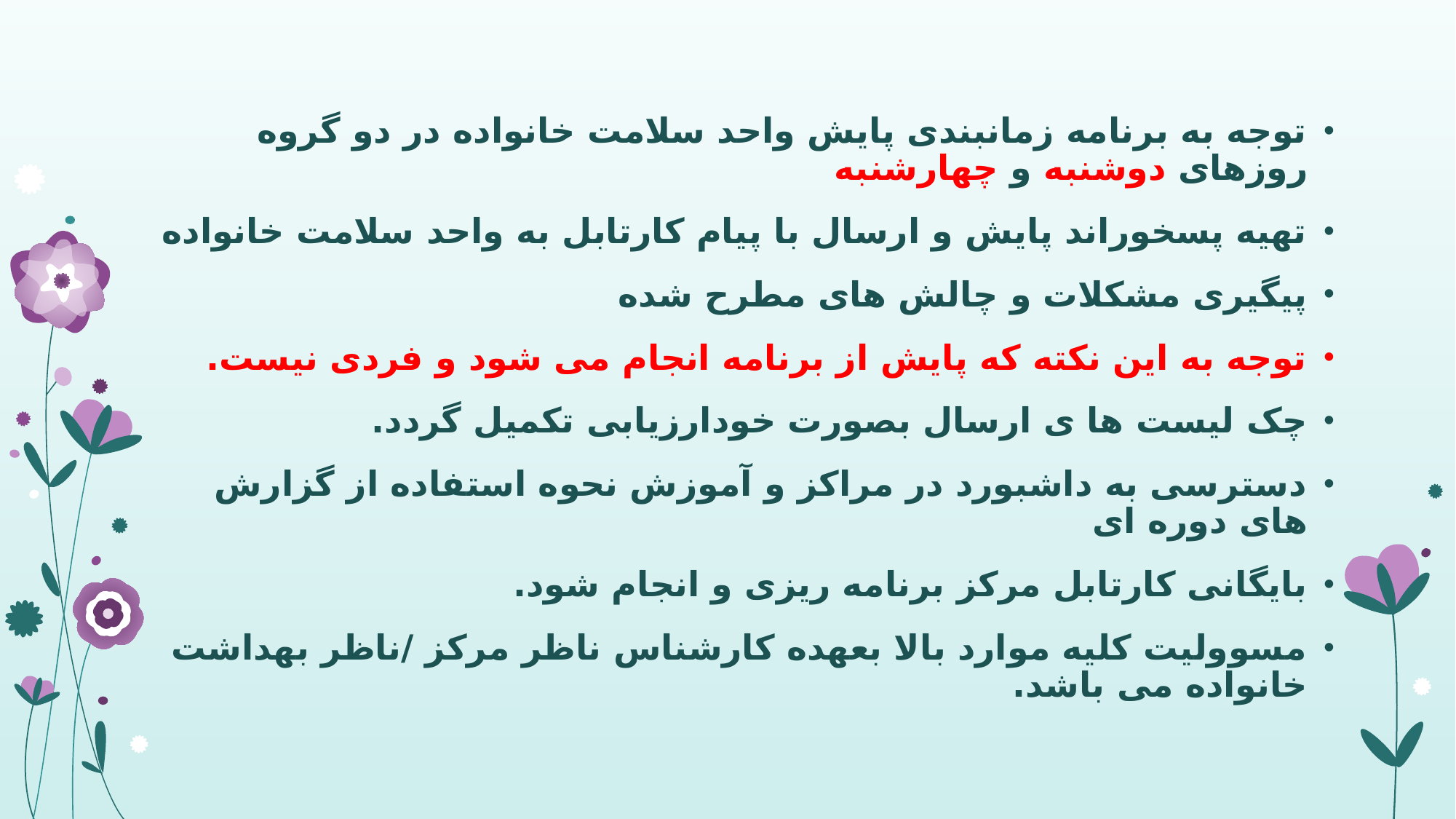

توجه به برنامه زمانبندی پایش واحد سلامت خانواده در دو گروه روزهای دوشنبه و چهارشنبه
تهیه پسخوراند پایش و ارسال با پیام کارتابل به واحد سلامت خانواده
پیگیری مشکلات و چالش های مطرح شده
توجه به این نکته که پایش از برنامه انجام می شود و فردی نیست.
چک لیست ها ی ارسال بصورت خودارزیابی تکمیل گردد.
دسترسی به داشبورد در مراکز و آموزش نحوه استفاده از گزارش های دوره ای
بایگانی کارتابل مرکز برنامه ریزی و انجام شود.
مسوولیت کلیه موارد بالا بعهده کارشناس ناظر مرکز /ناظر بهداشت خانواده می باشد.